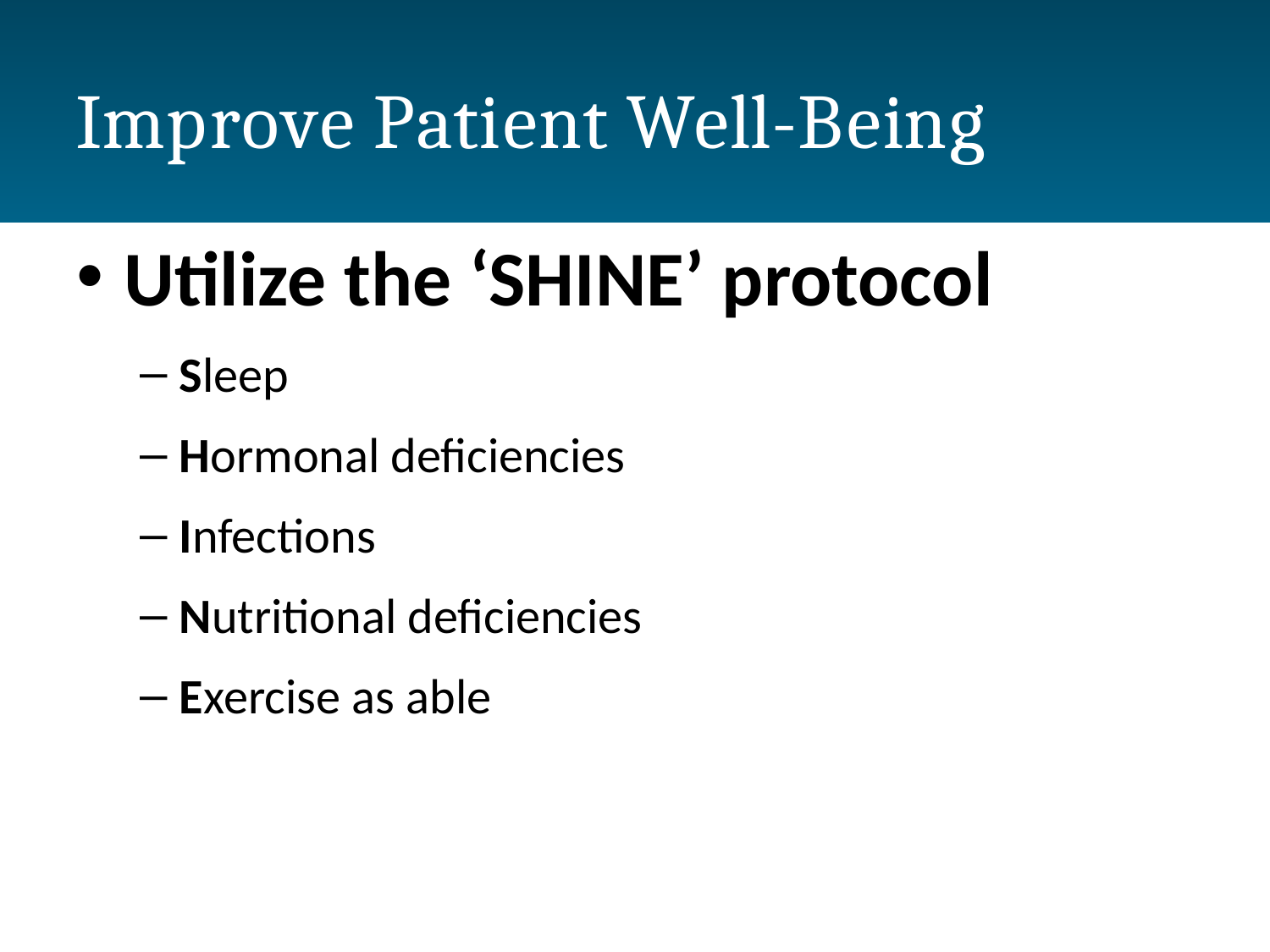

# Improve Patient Well-Being
Utilize the ‘SHINE’ protocol
Sleep
Hormonal deficiencies
Infections
Nutritional deficiencies
Exercise as able